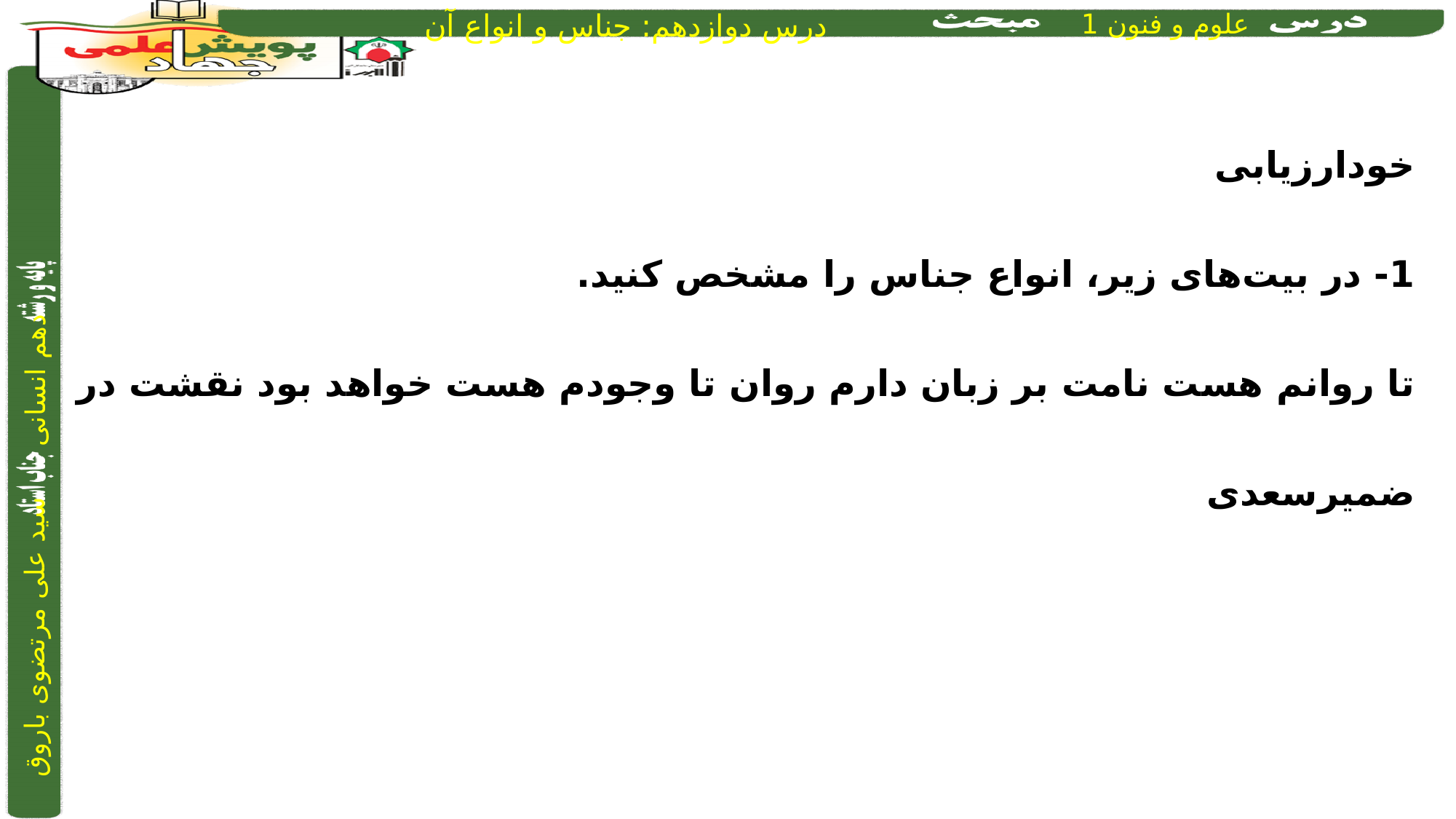

خودارزیابی
1- در بیت‌های زیر، انواع جناس را مشخص کنید.
تا روانم هست نامت بر زبان دارم روان	 تا وجودم هست خواهد بود نقشت در ضمیر	سعدی